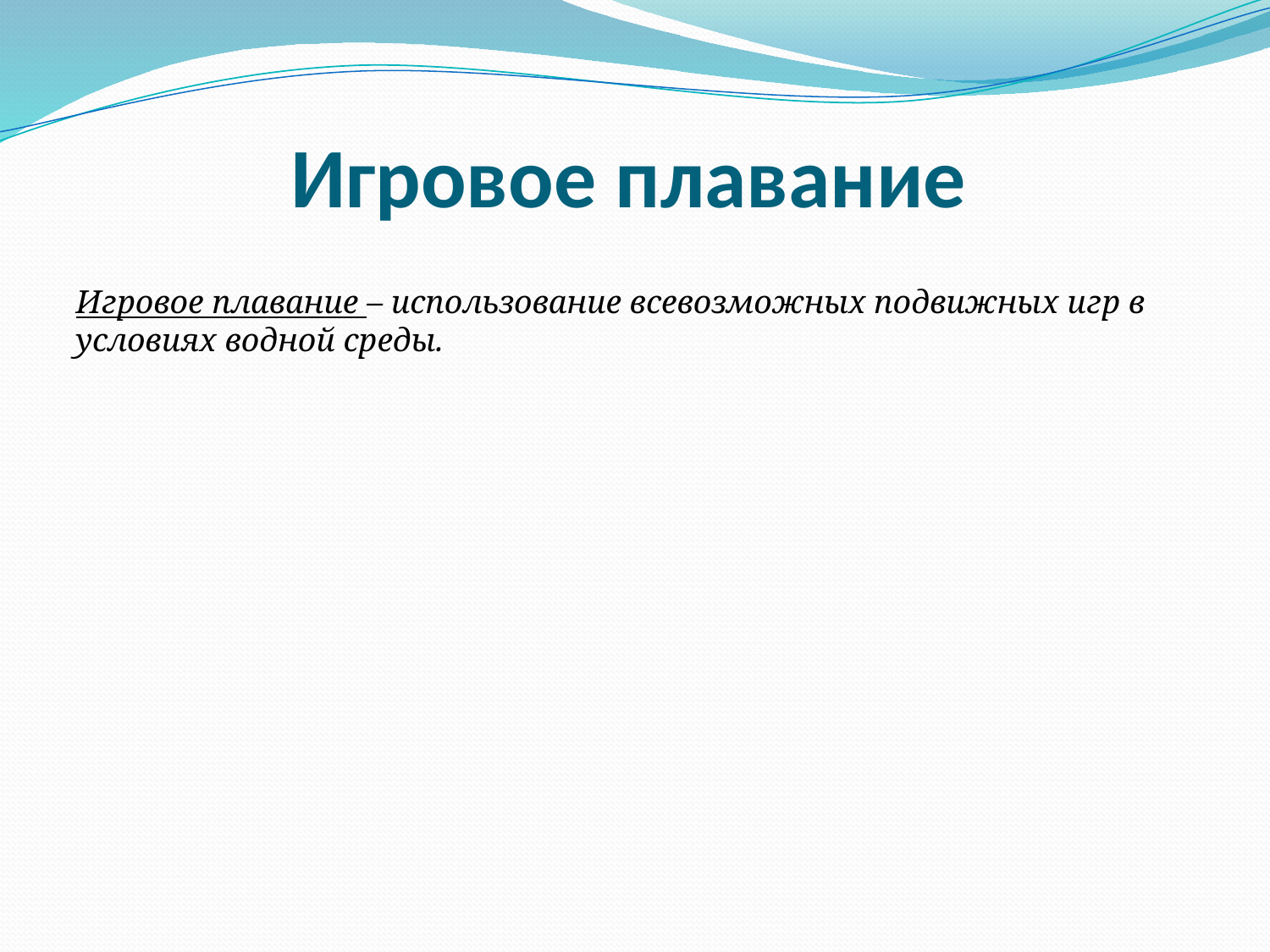

# Игровое плавание
Игровое плавание – использование всевозможных подвижных игр в условиях водной среды.